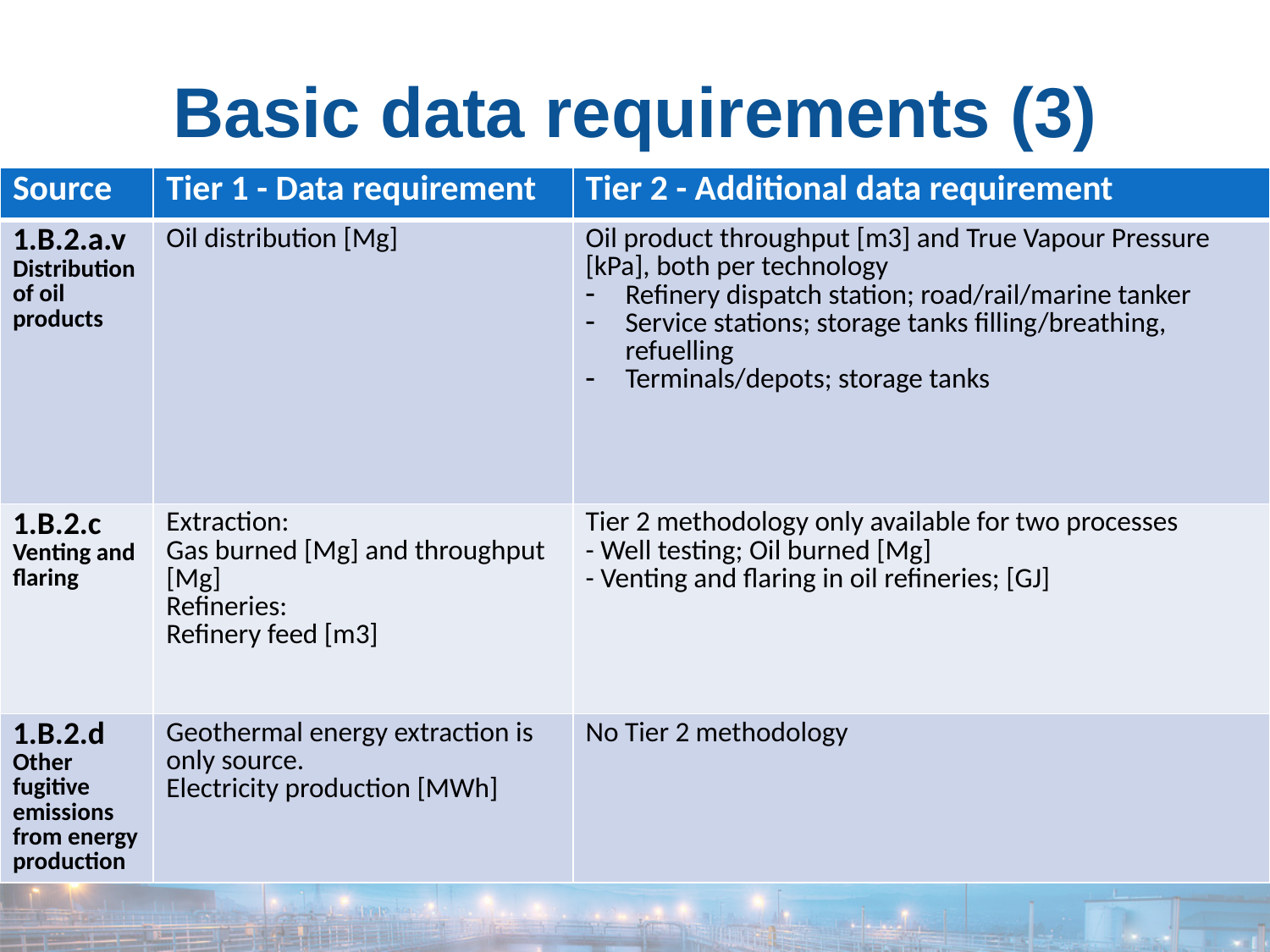

# Basic data requirements (3)
| Source | Tier 1 - Data requirement | Tier 2 - Additional data requirement |
| --- | --- | --- |
| 1.B.2.a.v Distribution of oil products | Oil distribution [Mg] | Oil product throughput [m3] and True Vapour Pressure [kPa], both per technology Refinery dispatch station; road/rail/marine tanker Service stations; storage tanks filling/breathing, refuelling Terminals/depots; storage tanks |
| 1.B.2.c Venting and flaring | Extraction: Gas burned [Mg] and throughput [Mg] Refineries: Refinery feed [m3] | Tier 2 methodology only available for two processes - Well testing; Oil burned [Mg] - Venting and flaring in oil refineries; [GJ] |
| 1.B.2.d Other fugitive emissions from energy production | Geothermal energy extraction is only source. Electricity production [MWh] | No Tier 2 methodology |